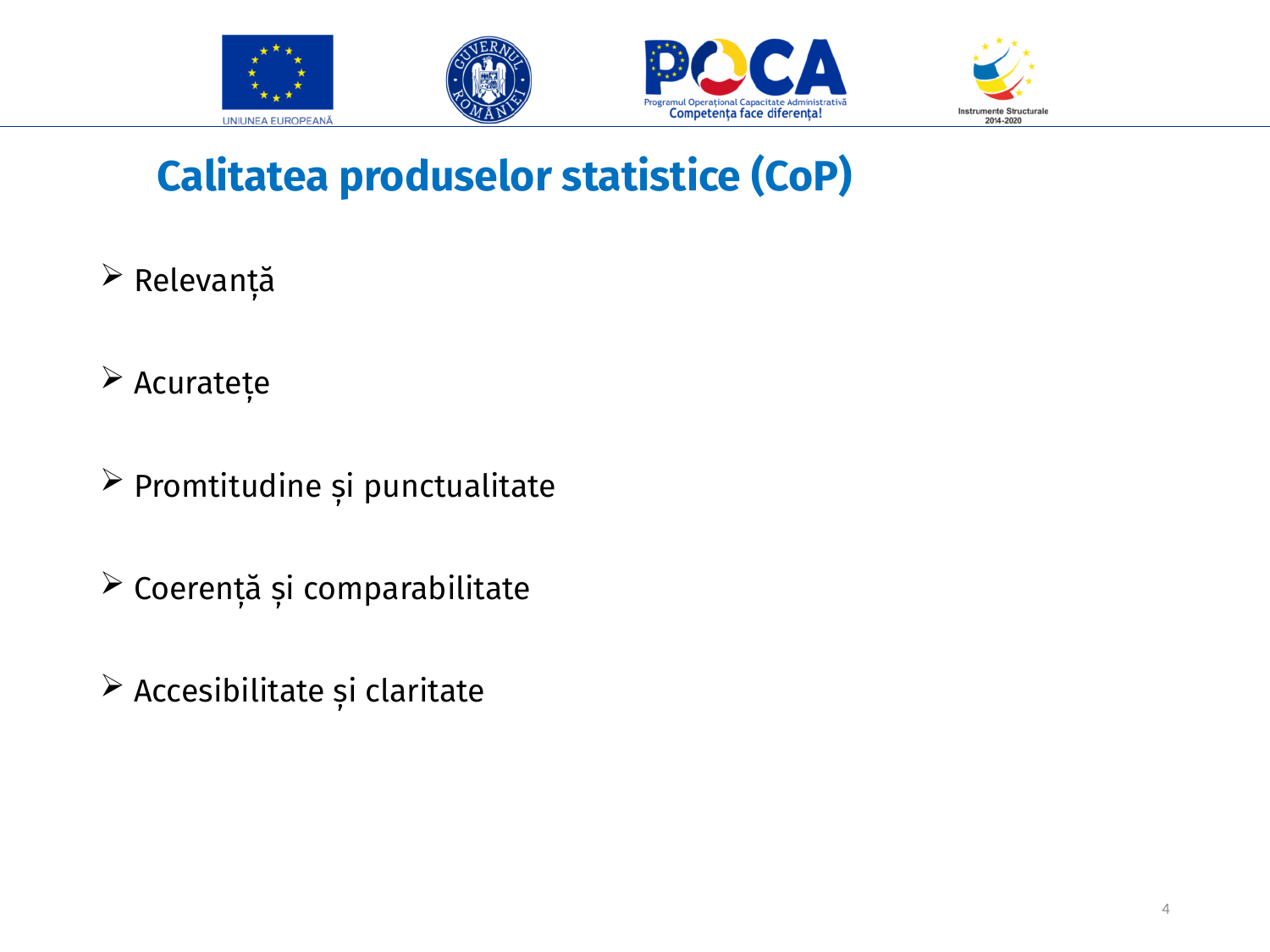

# Calitatea produselor statistice (CoP)
 Relevanță

 Acuratețe

 Promtitudine și punctualitate

 Coerență și comparabilitate

 Accesibilitate și claritate

4